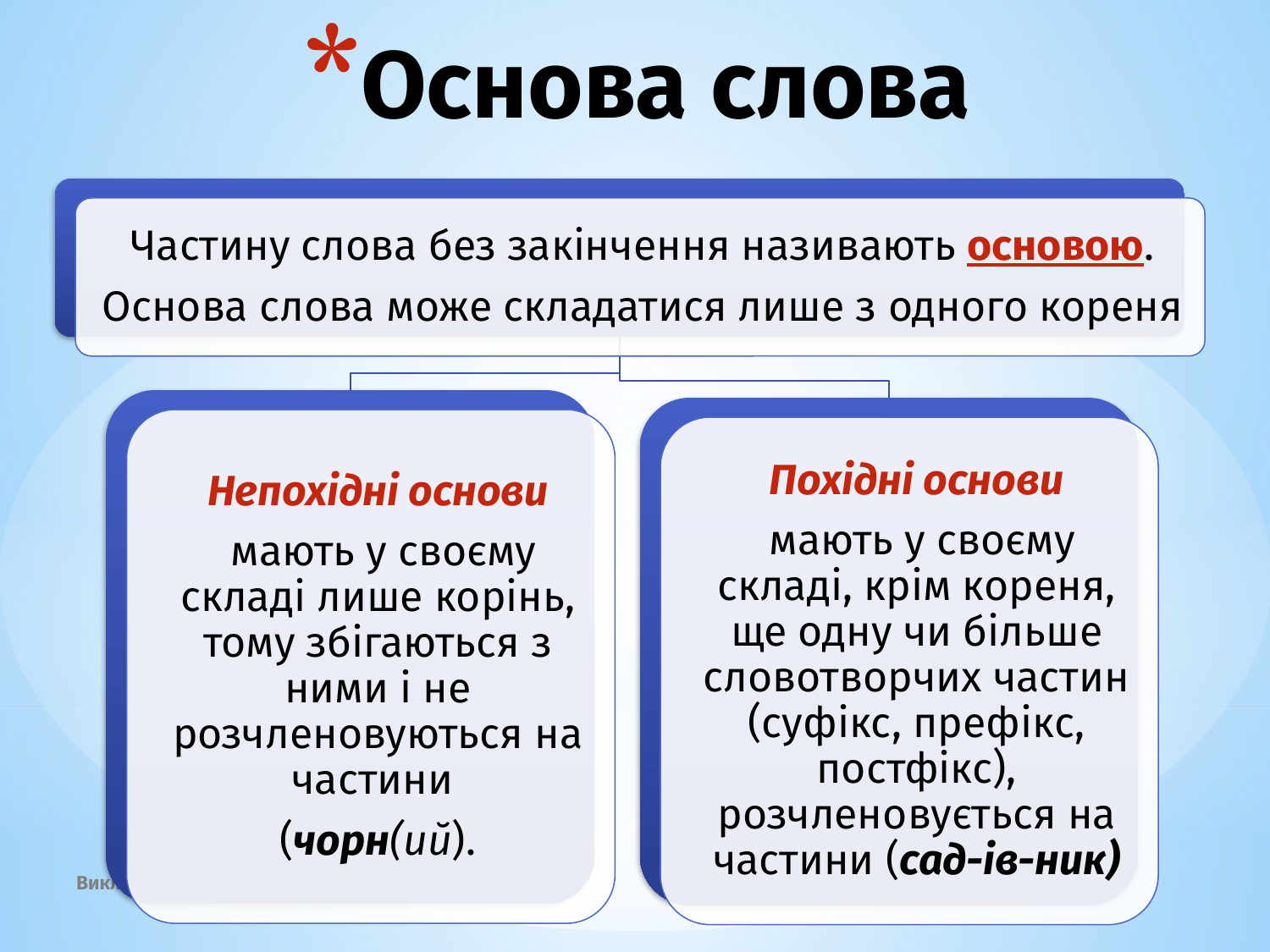

# Основа слова
Частину слова без закінчення називають основою.
Основа слова може складатися лише з одного кореня
Непохідні основи
 мають у своєму складі лише корінь, тому збігаються з ними і не розчленовуються на частини
(чорн(ий).
Похідні основи
 мають у своєму складі, крім кореня, ще одну чи більше словотворчих частин (суфікс, префікс, постфікс), розчленовується на частини (сад-ів-ник)
Викладач української мови - Павленко В.В.